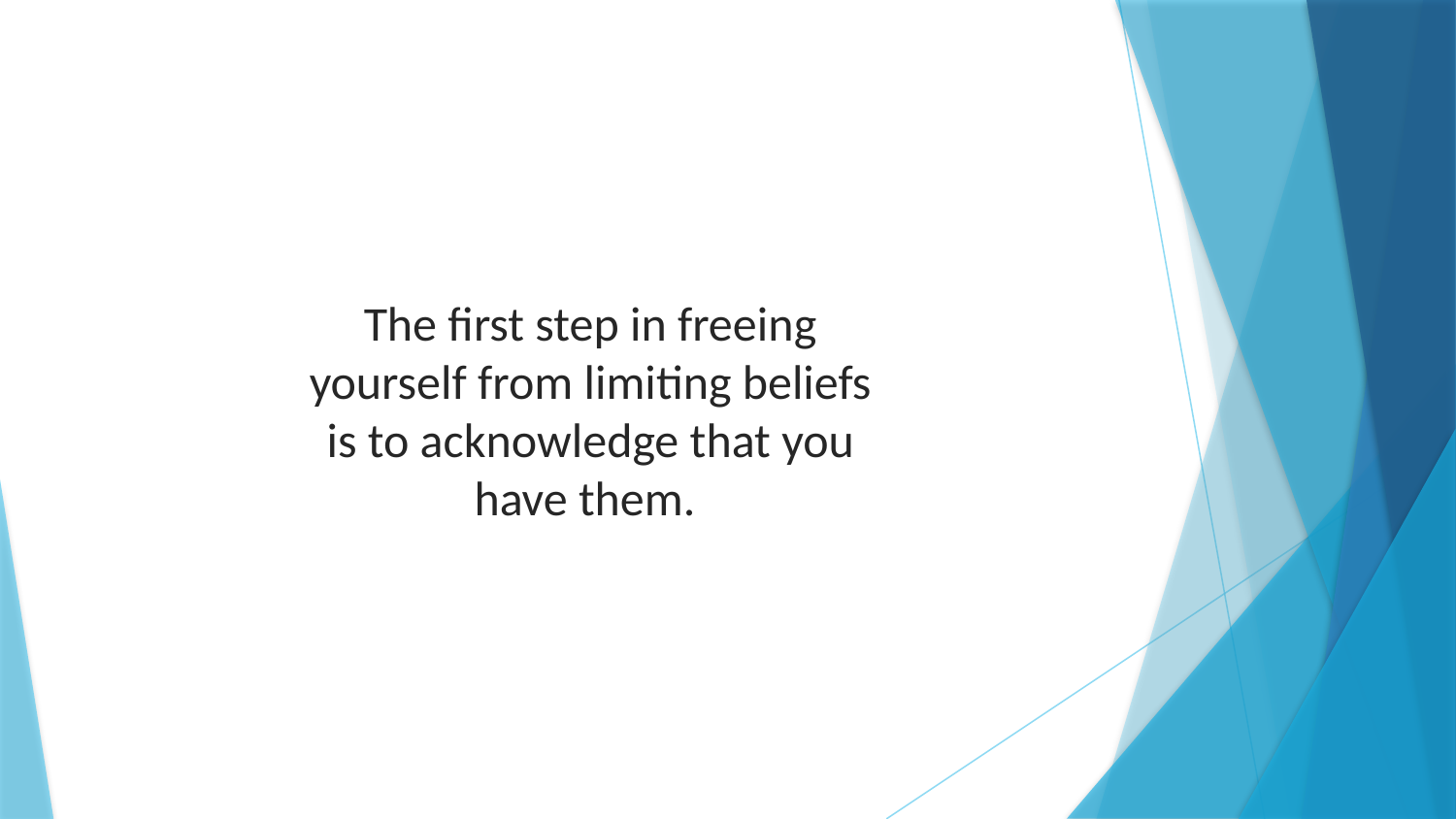

The first step in freeing yourself from limiting beliefs is to acknowledge that you have them.